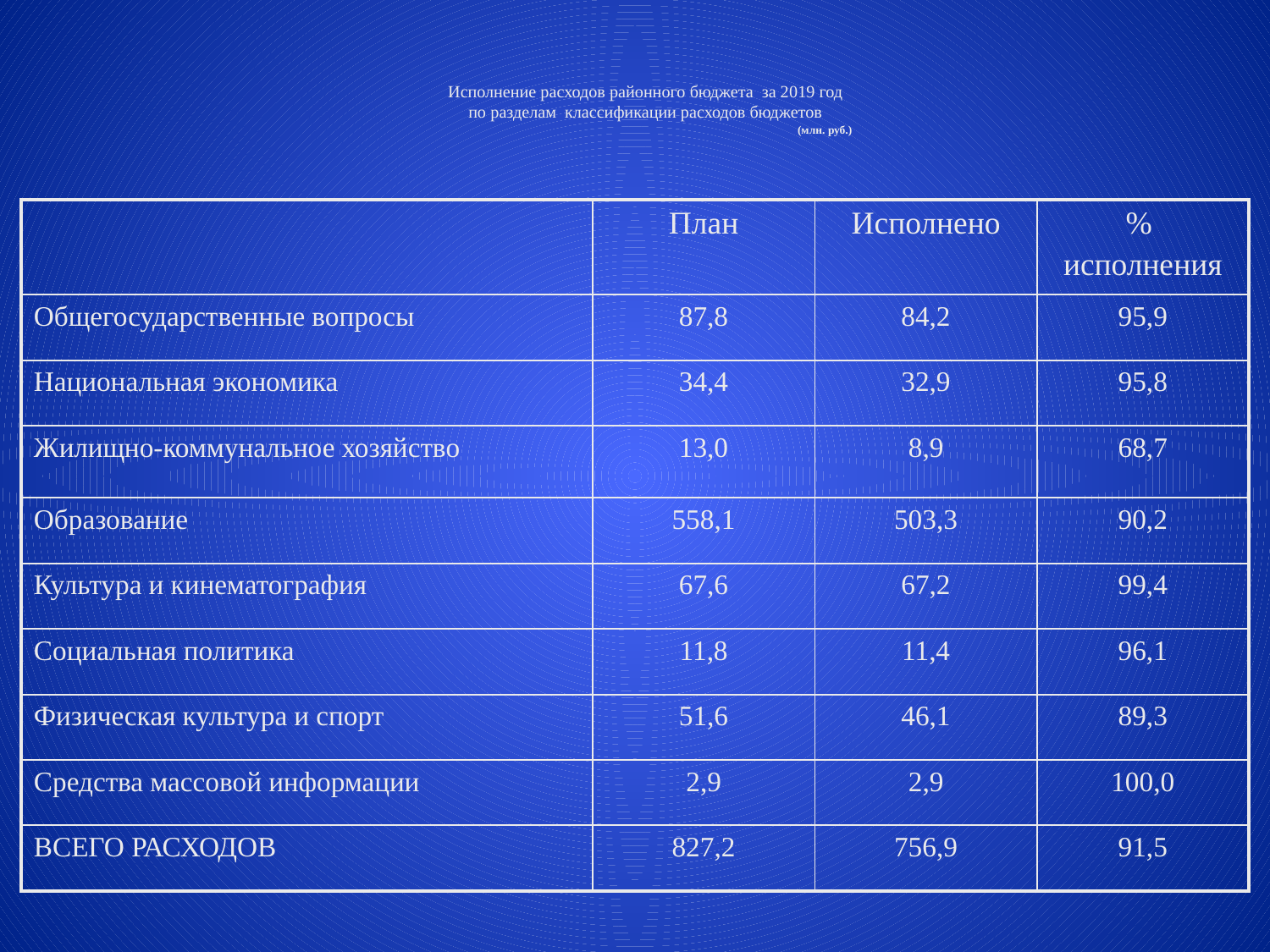

# Исполнение расходов районного бюджета  за 2019 год по разделам  классификации расходов бюджетов (млн. руб.)
|  | План | Исполнено | % исполнения |
| --- | --- | --- | --- |
| Общегосударственные вопросы | 87,8 | 84,2 | 95,9 |
| Национальная экономика | 34,4 | 32,9 | 95,8 |
| Жилищно-коммунальное хозяйство | 13,0 | 8,9 | 68,7 |
| Образование | 558,1 | 503,3 | 90,2 |
| Культура и кинематография | 67,6 | 67,2 | 99,4 |
| Социальная политика | 11,8 | 11,4 | 96,1 |
| Физическая культура и спорт | 51,6 | 46,1 | 89,3 |
| Средства массовой информации | 2,9 | 2,9 | 100,0 |
| ВСЕГО РАСХОДОВ | 827,2 | 756,9 | 91,5 |